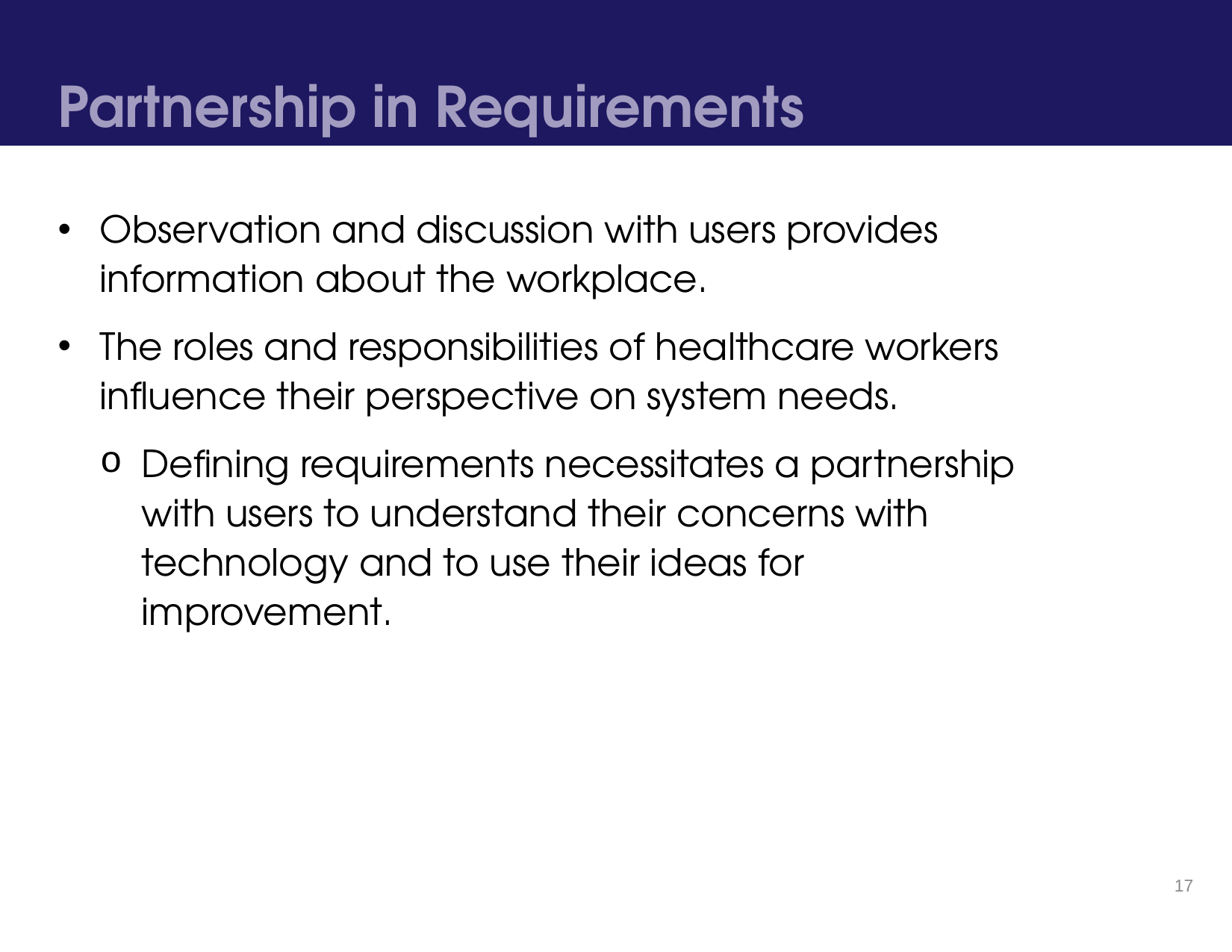

# Partnership in Requirements
Observation and discussion with users provides information about the workplace.
The roles and responsibilities of healthcare workers influence their perspective on system needs.
Defining requirements necessitates a partnership with users to understand their concerns with technology and to use their ideas for improvement.
17